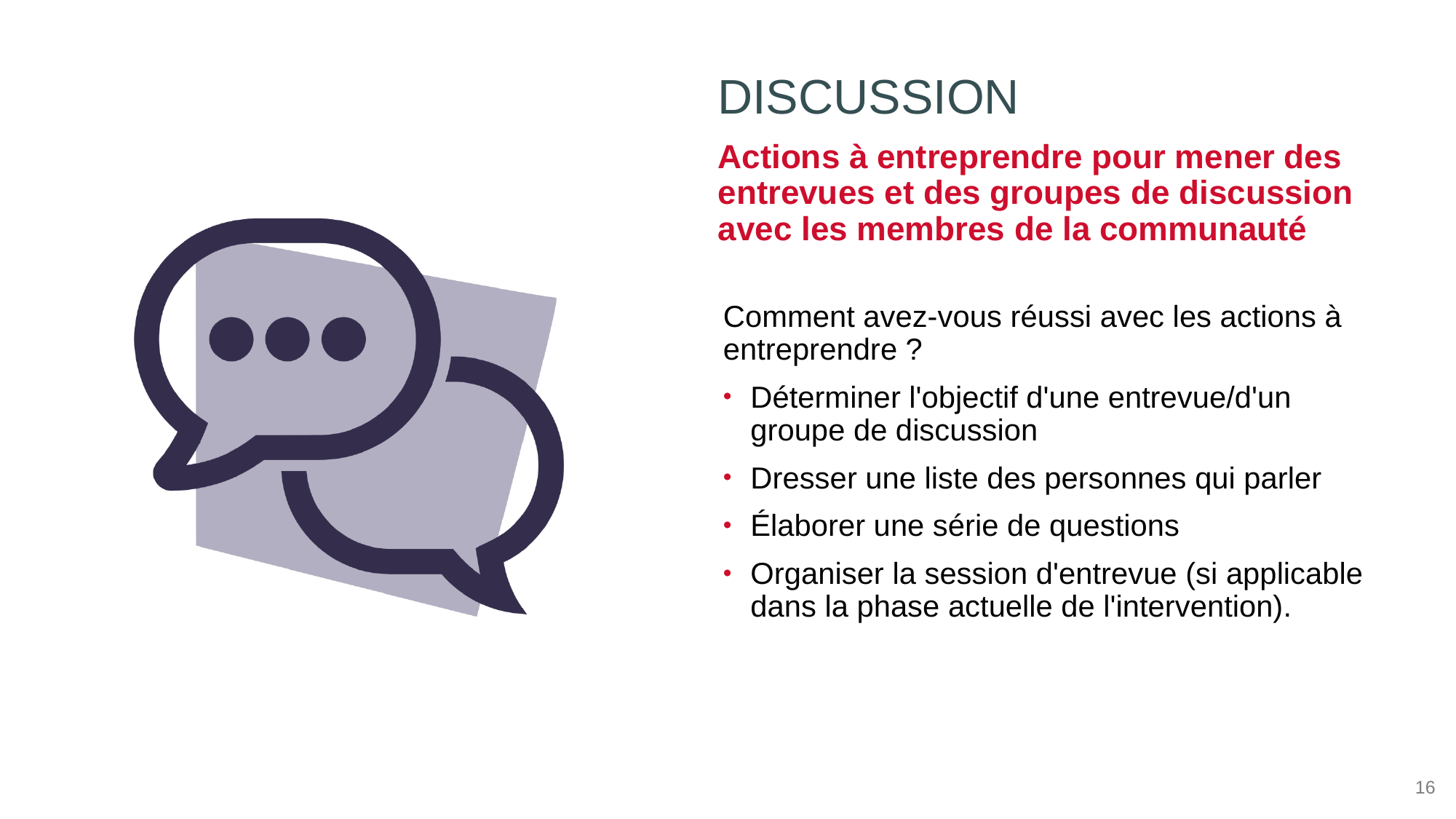

Actions à entreprendre pour mener des entrevues et des groupes de discussion avec les membres de la communauté
Comment avez-vous réussi avec les actions à entreprendre ?
Déterminer l'objectif d'une entrevue/d'un groupe de discussion
Dresser une liste des personnes qui parler
Élaborer une série de questions
Organiser la session d'entrevue (si applicable dans la phase actuelle de l'intervention).
16